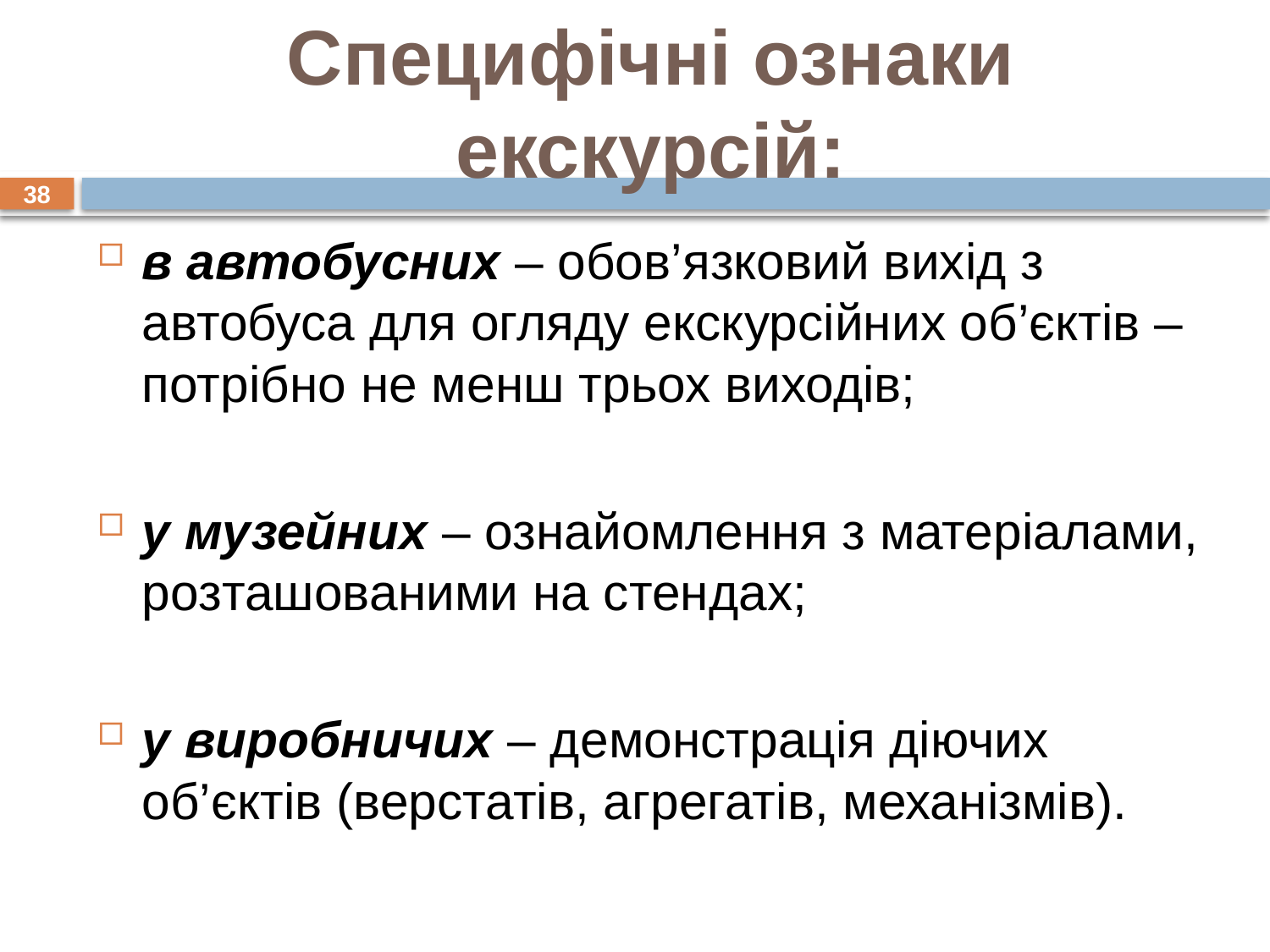

# Специфічні ознаки екскурсій:
38
в автобусних – обов’язковий вихід з автобуса для огляду екскурсійних об’єктів – потрібно не менш трьох виходів;

у музейних – ознайомлення з матеріалами, розташованими на стендах;

у виробничих – демонстрація діючих об’єктів (верстатів, агрегатів, механізмів).